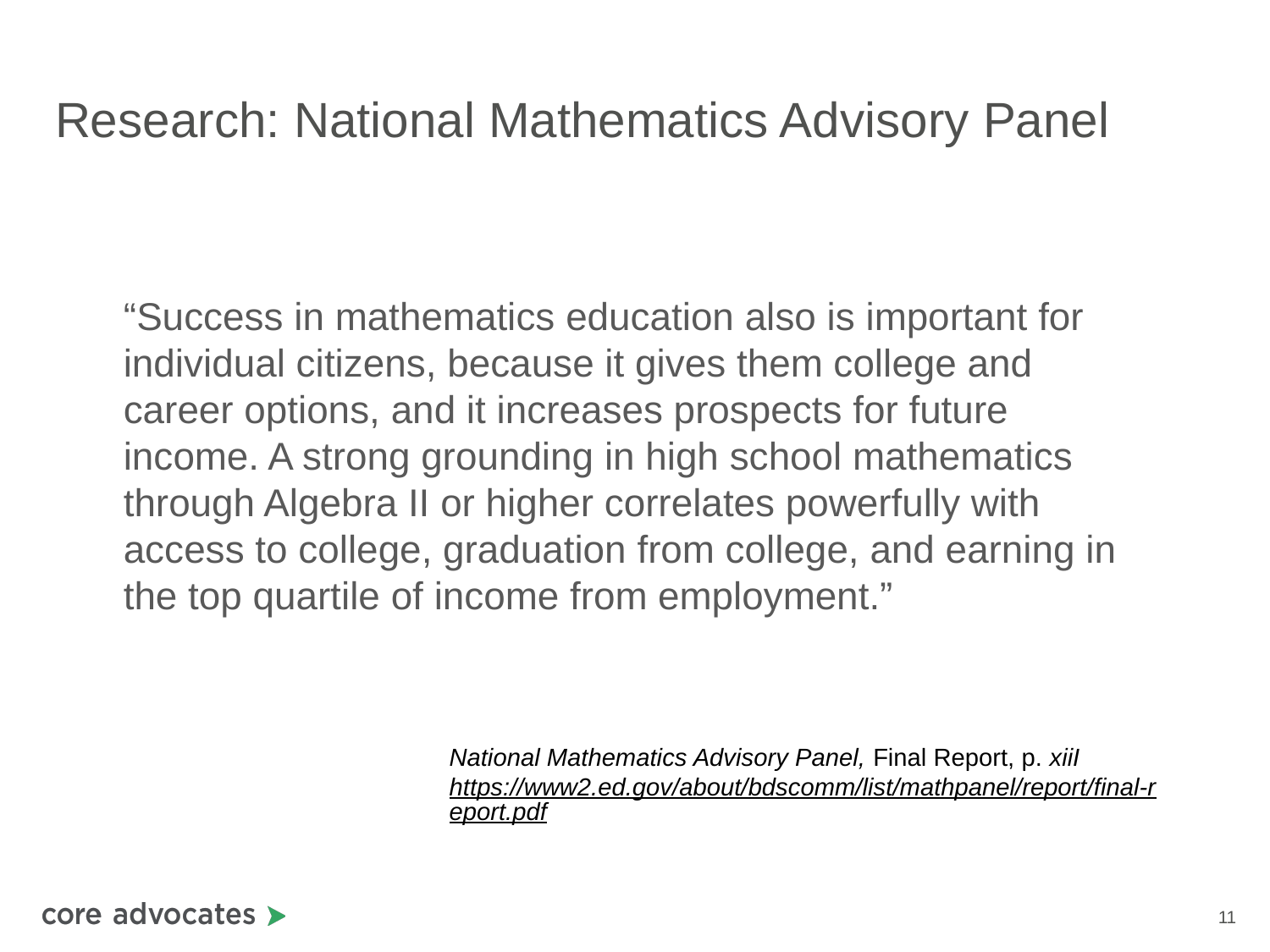

# Research: National Mathematics Advisory Panel
“Success in mathematics education also is important for individual citizens, because it gives them college and career options, and it increases prospects for future income. A strong grounding in high school mathematics through Algebra II or higher correlates powerfully with access to college, graduation from college, and earning in the top quartile of income from employment.”
National Mathematics Advisory Panel, Final Report, p. xiiI
https://www2.ed.gov/about/bdscomm/list/mathpanel/report/final-report.pdf